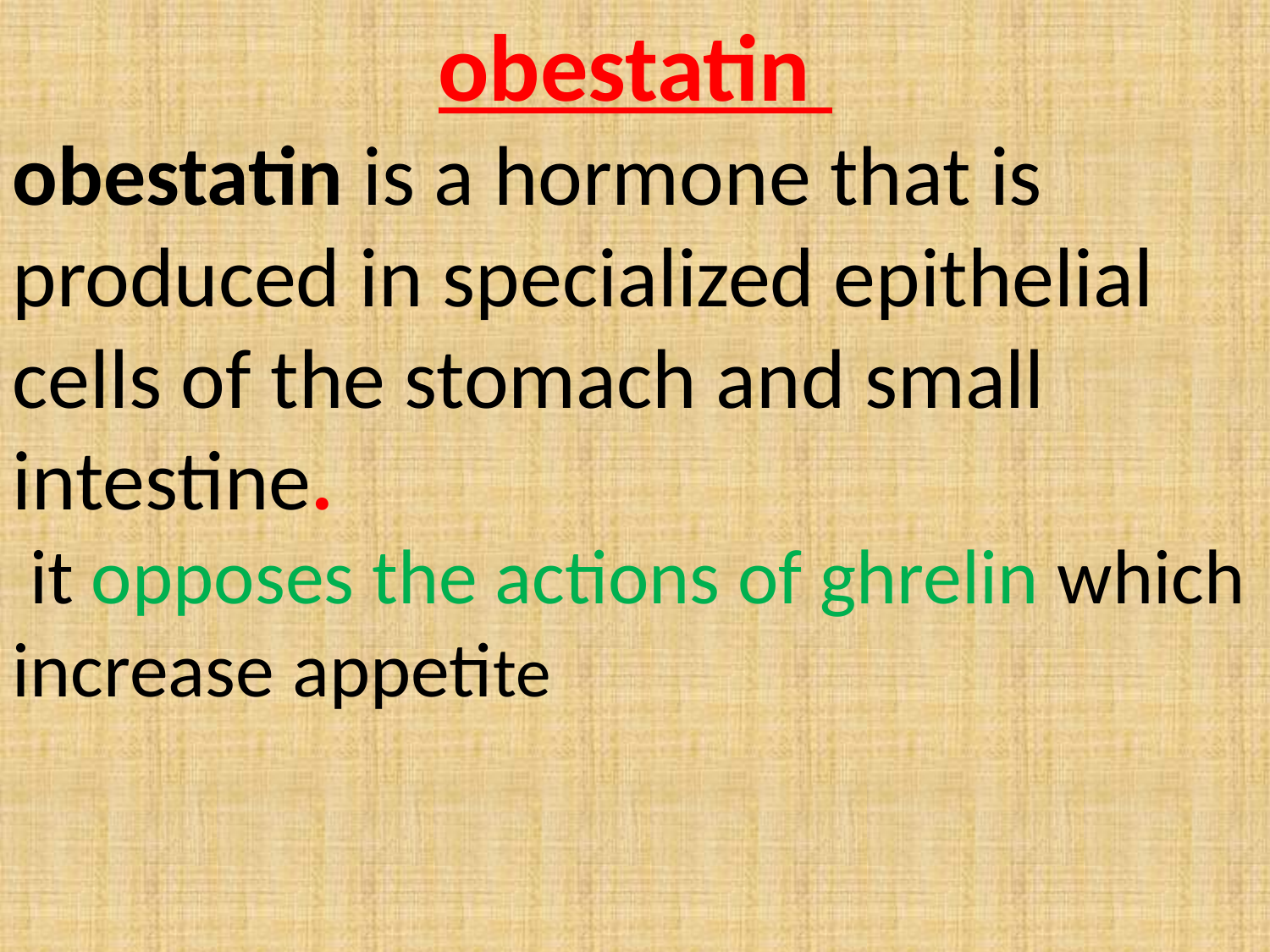

obestatin
obestatin is a hormone that is produced in specialized epithelial cells of the stomach and small intestine.
 it opposes the actions of ghrelin which increase appetite